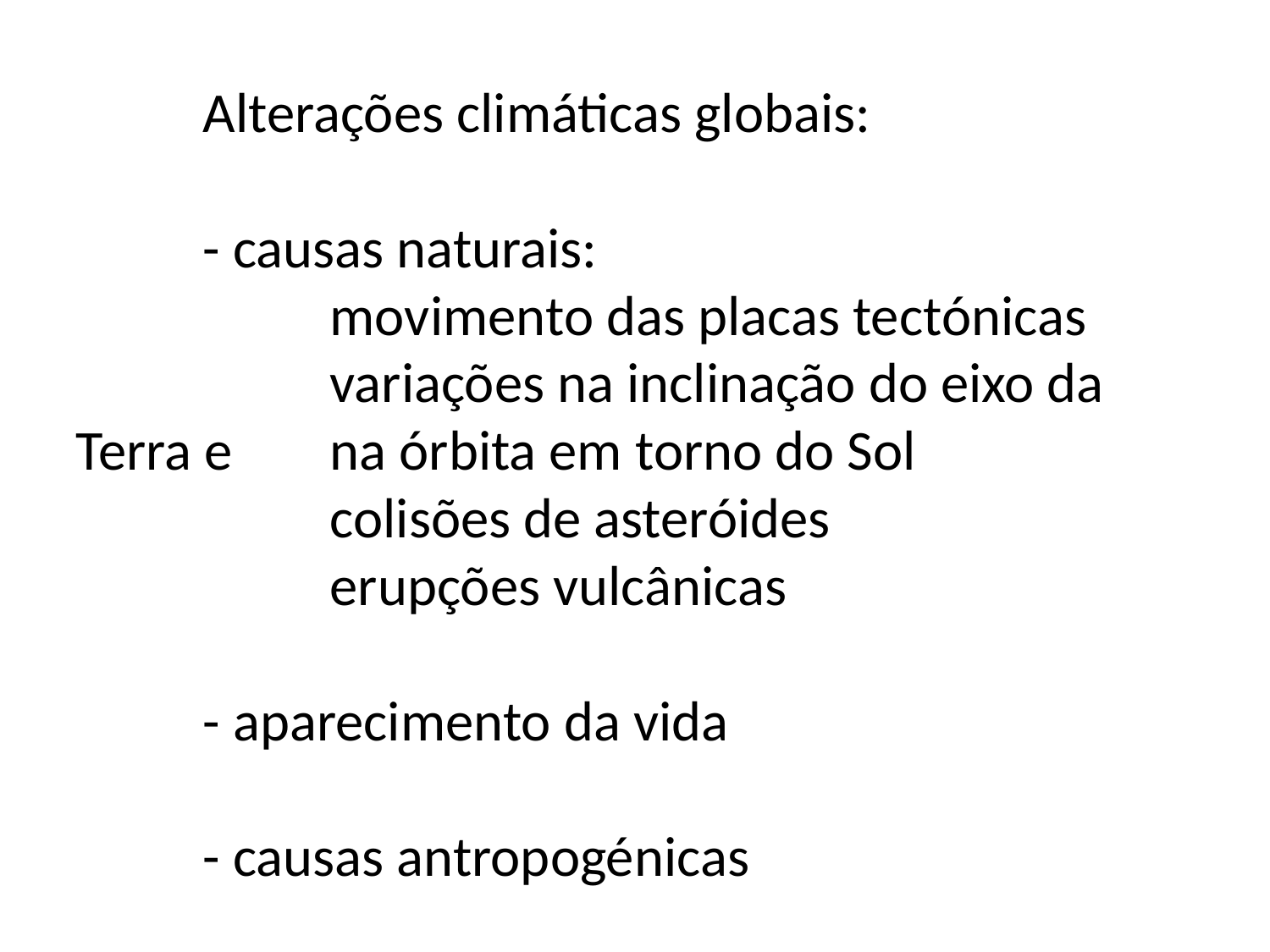

Alterações climáticas globais:

	- causas naturais:
		movimento das placas tectónicas
		variações na inclinação do eixo da Terra e 	na órbita em torno do Sol
		colisões de asteróides
		erupções vulcânicas

	- aparecimento da vida

	- causas antropogénicas